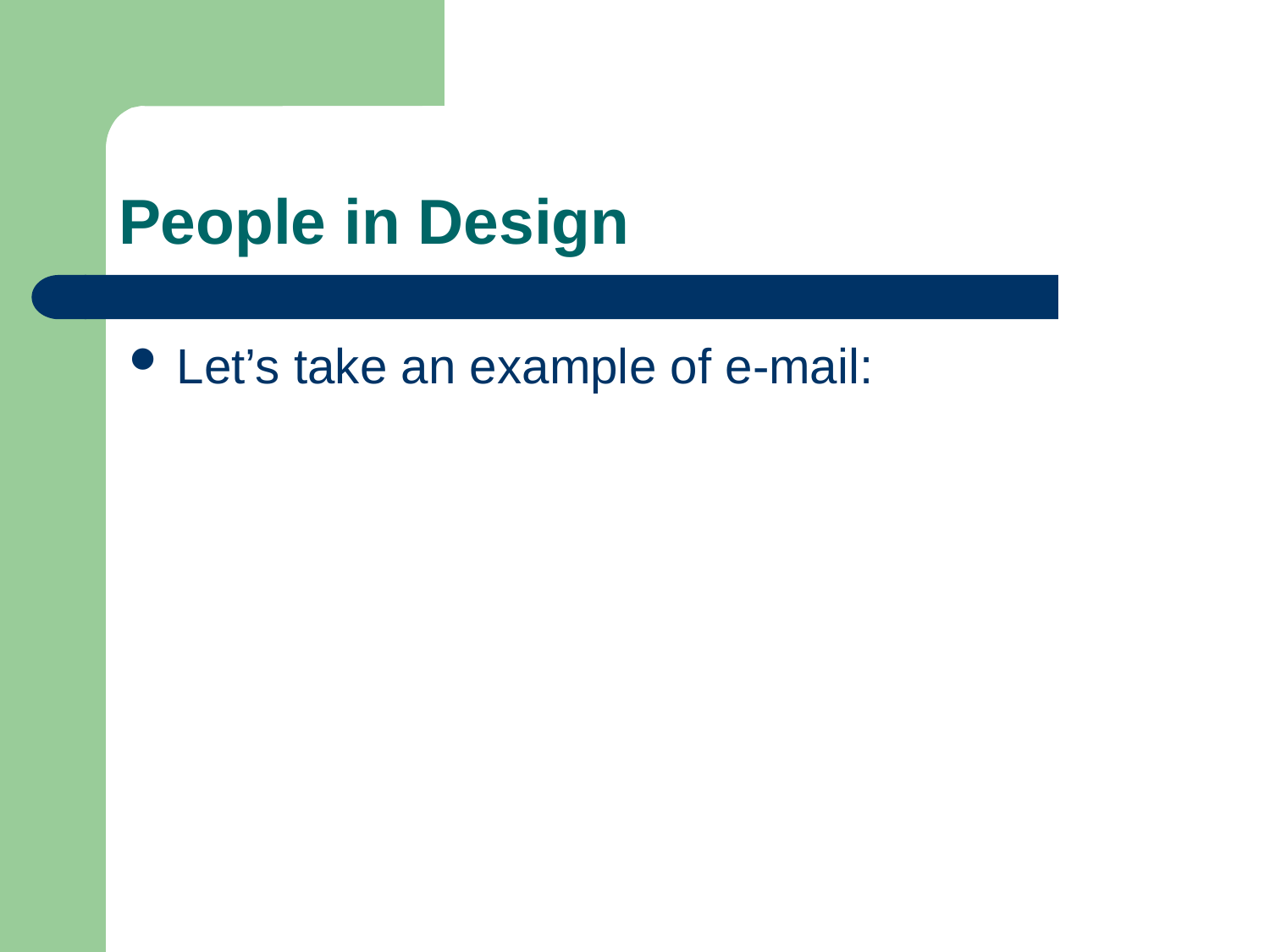

# People in Design
Let’s take an example of e-mail: